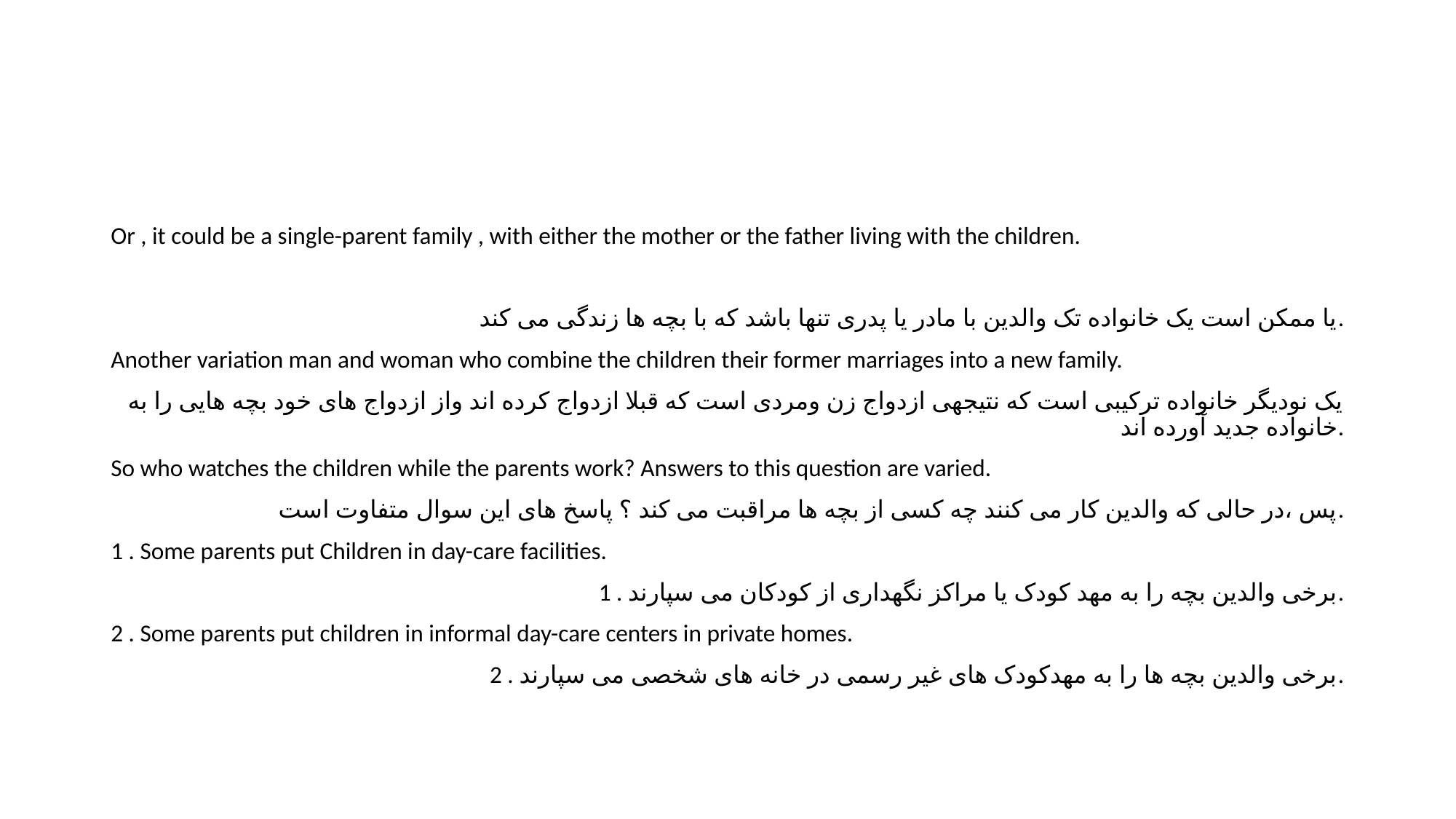

#
Or , it could be a single-parent family , with either the mother or the father living with the children.

یا ممکن است یک خانواده تک والدین با مادر یا پدری تنها باشد که با بچه ها زندگی می کند.
Another variation man and woman who combine the children their former marriages into a new family.
یک نودیگر خانواده ترکیبی است که نتیجهی ازدواج زن ومردی است که قبلا ازدواج کرده اند واز ازدواج های خود بچه هایی را به خانواده جدید آورده اند.
So who watches the children while the parents work? Answers to this question are varied.
پس ،در حالی که والدین کار می کنند چه کسی از بچه ها مراقبت می کند ؟ پاسخ های این سوال متفاوت است.
1 . Some parents put Children in day-care facilities.
1 . برخی والدین بچه را به مهد کودک یا مراکز نگهداری از کودکان می سپارند.
2 . Some parents put children in informal day-care centers in private homes.
2 . برخی والدین بچه ها را به مهدکودک های غیر رسمی در خانه های شخصی می سپارند.